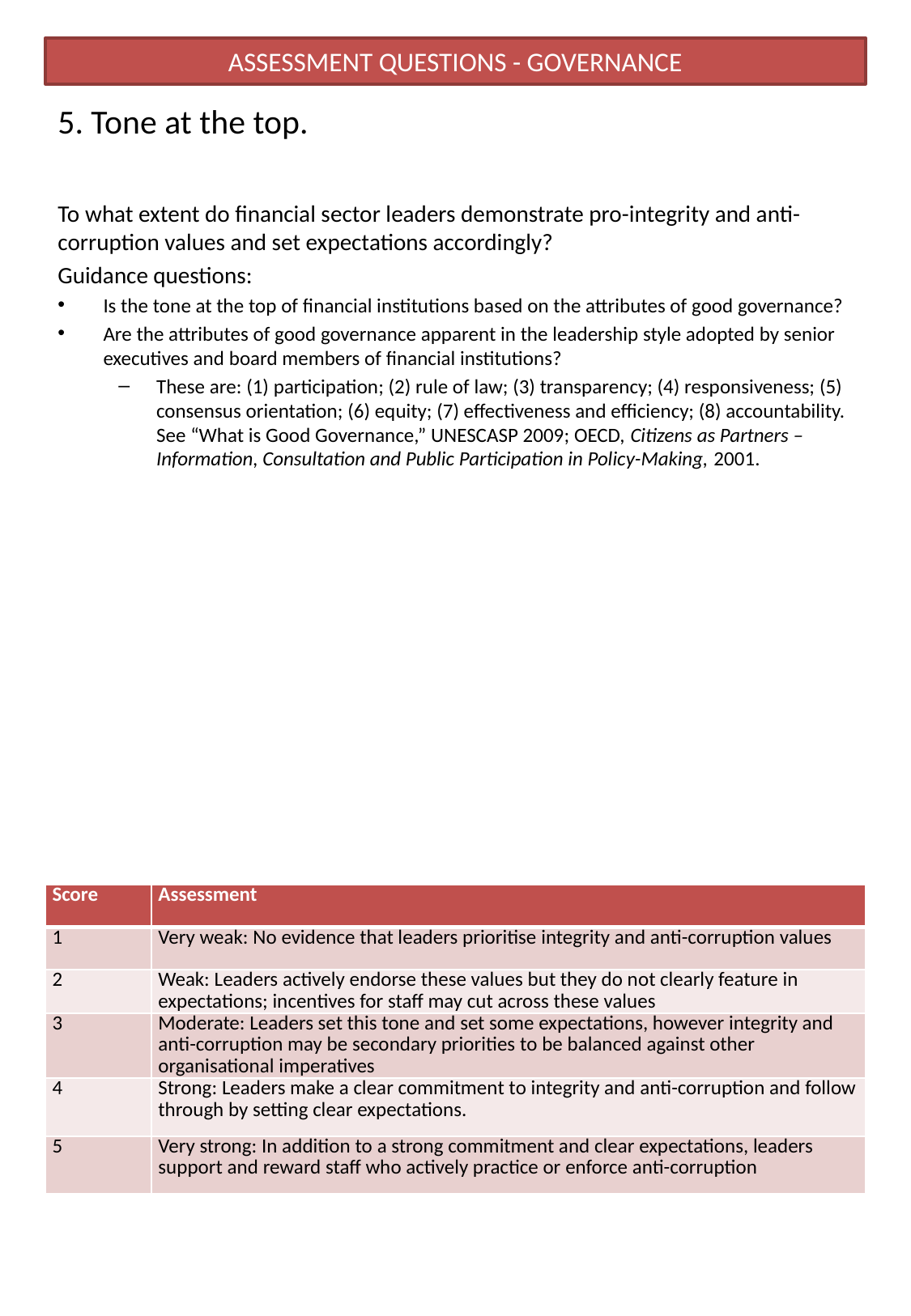

ASSESSMENT QUESTIONS - GOVERNANCE
# 5. Tone at the top.
To what extent do financial sector leaders demonstrate pro-integrity and anti-corruption values and set expectations accordingly?
Guidance questions:
Is the tone at the top of financial institutions based on the attributes of good governance?
Are the attributes of good governance apparent in the leadership style adopted by senior executives and board members of financial institutions?
These are: (1) participation; (2) rule of law; (3) transparency; (4) responsiveness; (5) consensus orientation; (6) equity; (7) effectiveness and efficiency; (8) accountability. See “What is Good Governance,” UNESCASP 2009; OECD, Citizens as Partners – Information, Consultation and Public Participation in Policy-Making, 2001.

| Score | Assessment |
| --- | --- |
| 1 | Very weak: No evidence that leaders prioritise integrity and anti-corruption values |
| 2 | Weak: Leaders actively endorse these values but they do not clearly feature in expectations; incentives for staff may cut across these values |
| 3 | Moderate: Leaders set this tone and set some expectations, however integrity and anti-corruption may be secondary priorities to be balanced against other organisational imperatives |
| 4 | Strong: Leaders make a clear commitment to integrity and anti-corruption and follow through by setting clear expectations. |
| 5 | Very strong: In addition to a strong commitment and clear expectations, leaders support and reward staff who actively practice or enforce anti-corruption |